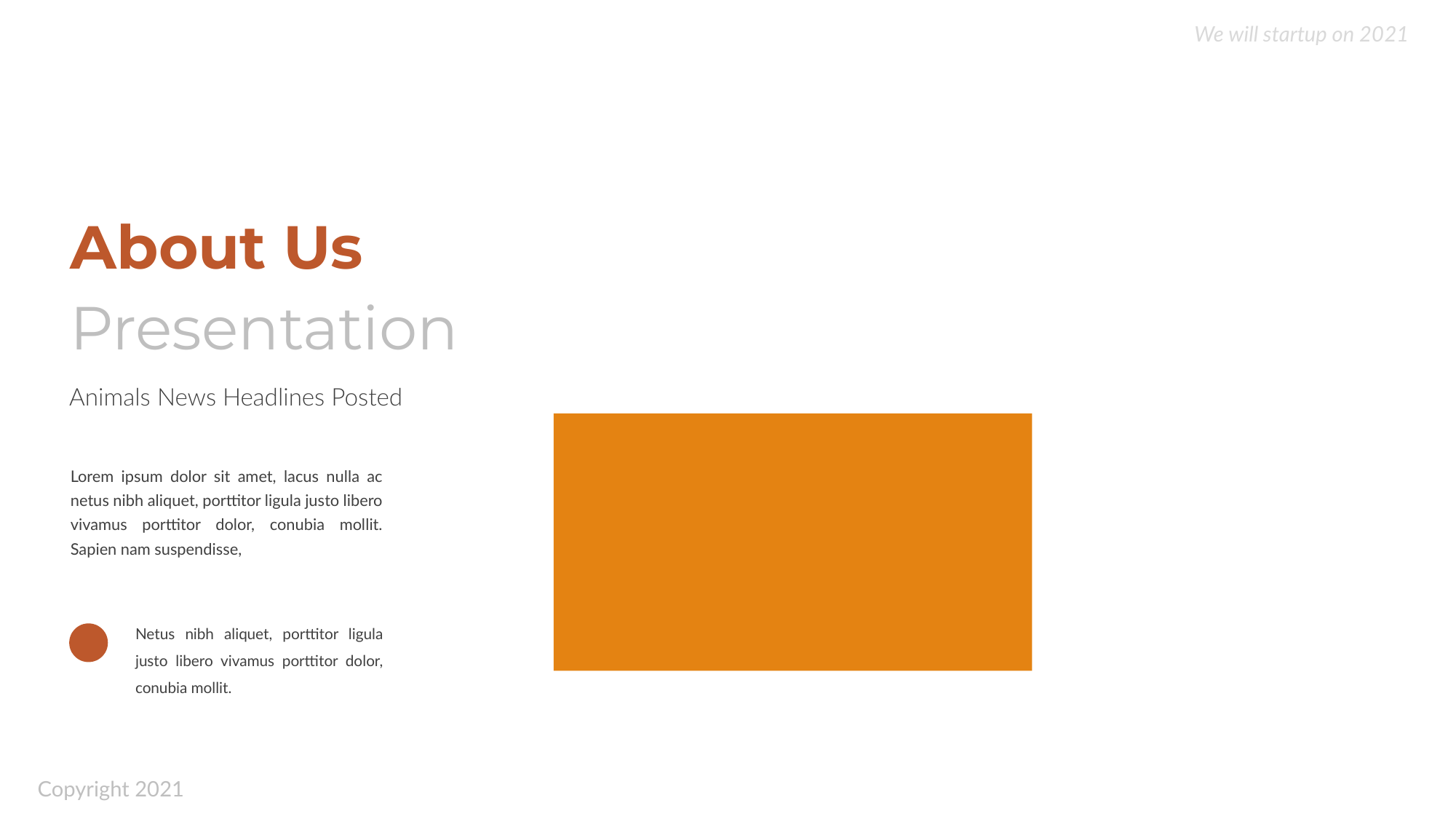

We will startup on 2021
About Us
Presentation

Animals News Headlines Posted
Lorem ipsum dolor sit amet, lacus nulla ac netus nibh aliquet, porttitor ligula justo libero vivamus porttitor dolor, conubia mollit. Sapien nam suspendisse,
Netus nibh aliquet, porttitor ligula justo libero vivamus porttitor dolor, conubia mollit.

Copyright 2021